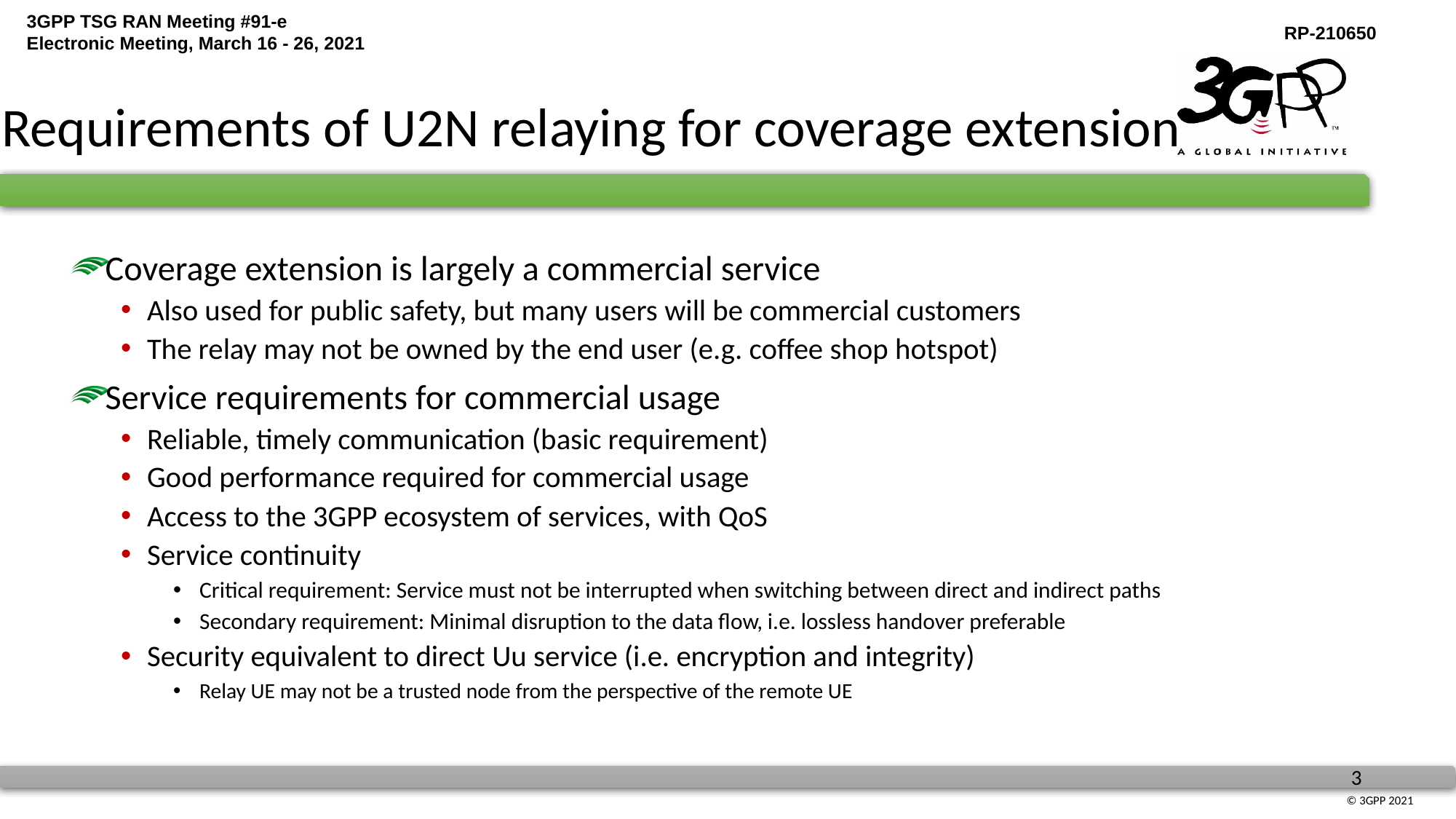

# Requirements of U2N relaying for coverage extension
Coverage extension is largely a commercial service
Also used for public safety, but many users will be commercial customers
The relay may not be owned by the end user (e.g. coffee shop hotspot)
Service requirements for commercial usage
Reliable, timely communication (basic requirement)
Good performance required for commercial usage
Access to the 3GPP ecosystem of services, with QoS
Service continuity
Critical requirement: Service must not be interrupted when switching between direct and indirect paths
Secondary requirement: Minimal disruption to the data flow, i.e. lossless handover preferable
Security equivalent to direct Uu service (i.e. encryption and integrity)
Relay UE may not be a trusted node from the perspective of the remote UE